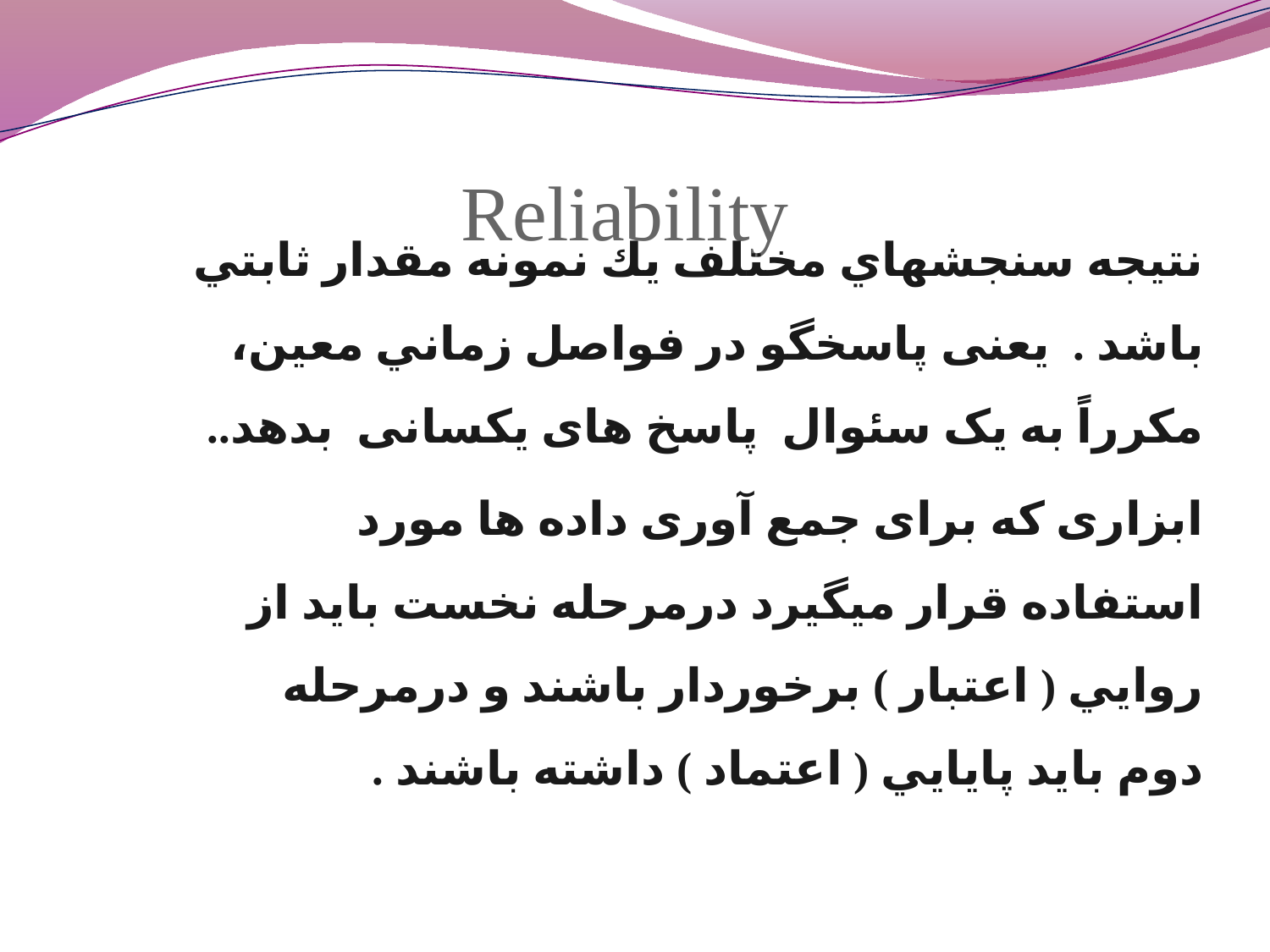

# Reliability
نتيجه سنجشهاي مختلف يك نمونه مقدار ثابتي باشد .  یعنی پاسخگو در فواصل زماني معين، مكرراً به یک سئوال  پاسخ های یکسانی  بدهد..
ابزاری که برای جمع آوری داده ها مورد استفاده قرار میگیرد درمرحله نخست باید از روايي ( اعتبار ) برخوردار باشند و درمرحله دوم باید پايايي ( اعتماد ) داشته باشند .